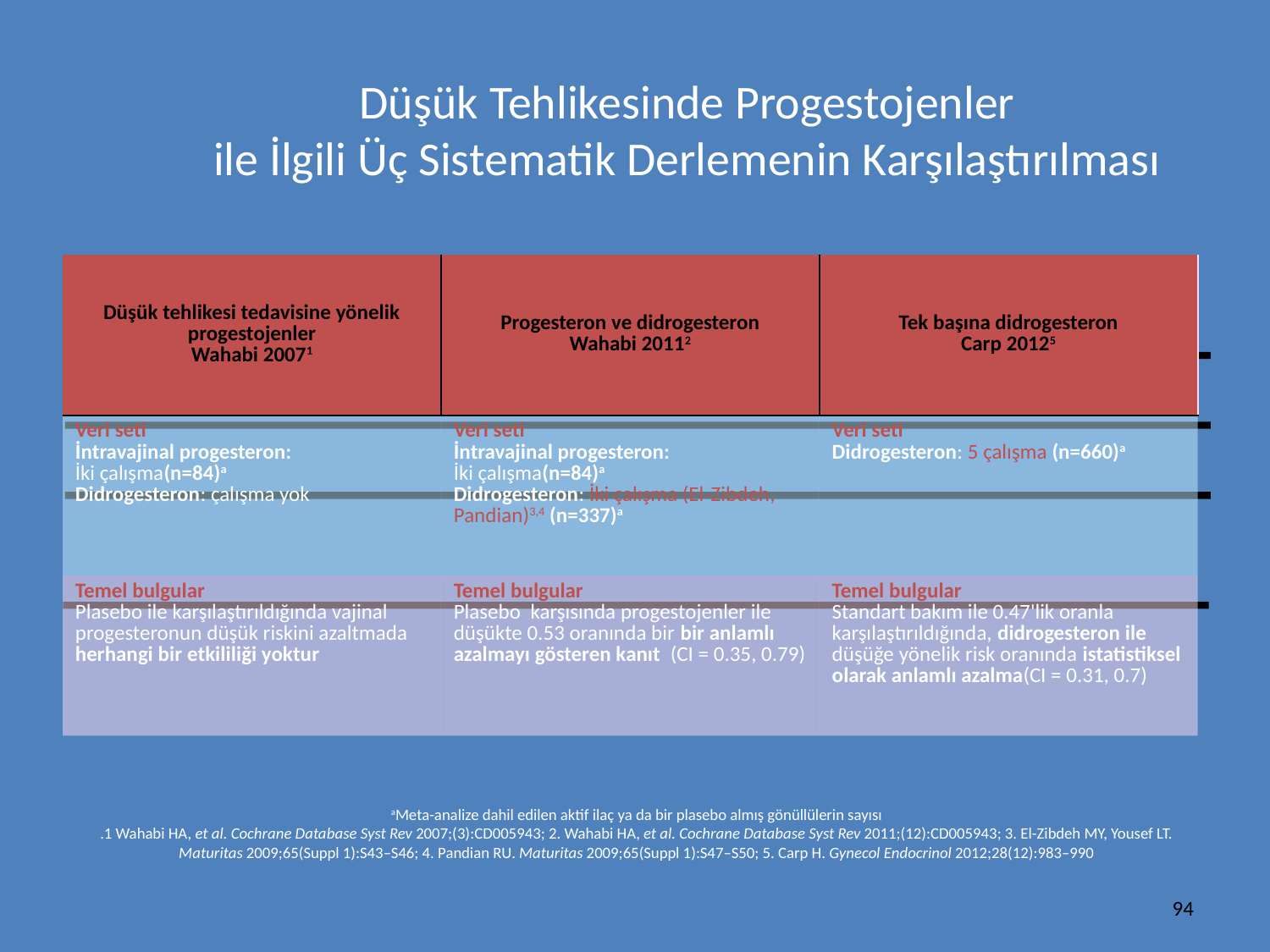

# Düşük Tehlikesinde Progestojenler ile İlgili Üç Sistematik Derlemenin Karşılaştırılması
| Düşük tehlikesi tedavisine yönelik progestojenler Wahabi 20071 | Progesteron ve didrogesteron Wahabi 20112 | Tek başına didrogesteron Carp 20125 |
| --- | --- | --- |
| Veri seti İntravajinal progesteron: İki çalışma(n=84)a Didrogesteron: çalışma yok | Veri seti İntravajinal progesteron: İki çalışma(n=84)a Didrogesteron: İki çalışma (El‑Zibdeh, Pandian)3,4 (n=337)a | Veri seti Didrogesteron: 5 çalışma (n=660)a |
| Temel bulgular Plasebo ile karşılaştırıldığında vajinal progesteronun düşük riskini azaltmada herhangi bir etkililiği yoktur | Temel bulgular Plasebo karşısında progestojenler ile düşükte 0.53 oranında bir bir anlamlı azalmayı gösteren kanıt (CI = 0.35, 0.79) | Temel bulgular Standart bakım ile 0.47'lik oranla karşılaştırıldığında, didrogesteron ile düşüğe yönelik risk oranında istatistiksel olarak anlamlı azalma(CI = 0.31, 0.7) |

aMeta-analize dahil edilen aktif ilaç ya da bir plasebo almış gönüllülerin sayısı
.1 Wahabi HA, et al. Cochrane Database Syst Rev 2007;(3):CD005943; 2. Wahabi HA, et al. Cochrane Database Syst Rev 2011;(12):CD005943; 3. El-Zibdeh MY, Yousef LT. Maturitas 2009;65(Suppl 1):S43–S46; 4. Pandian RU. Maturitas 2009;65(Suppl 1):S47–S50; 5. Carp H. Gynecol Endocrinol 2012;28(12):983–990
94